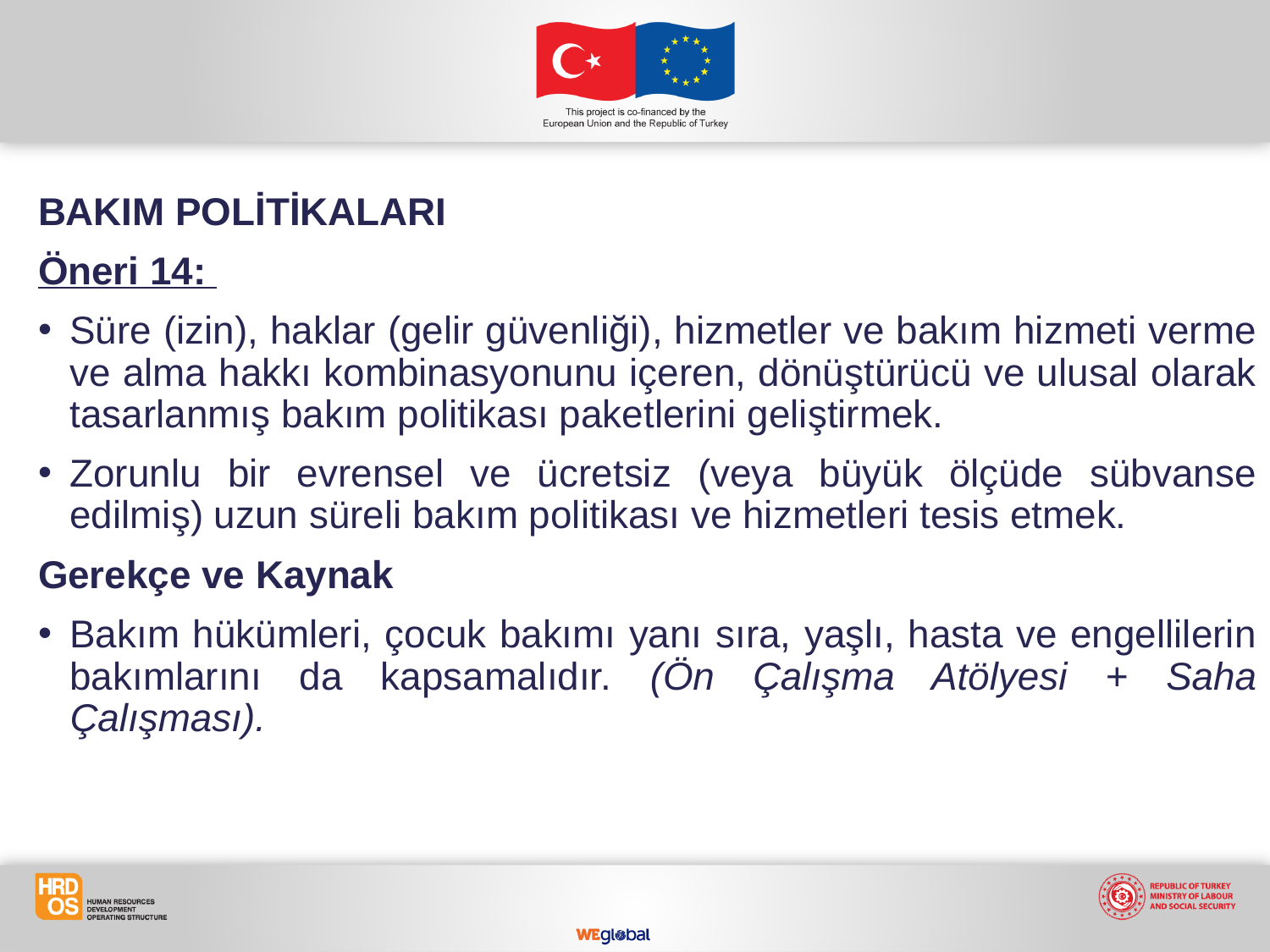

BAKIM POLİTİKALARI
Öneri 14:
Süre (izin), haklar (gelir güvenliği), hizmetler ve bakım hizmeti verme ve alma hakkı kombinasyonunu içeren, dönüştürücü ve ulusal olarak tasarlanmış bakım politikası paketlerini geliştirmek.
Zorunlu bir evrensel ve ücretsiz (veya büyük ölçüde sübvanse edilmiş) uzun süreli bakım politikası ve hizmetleri tesis etmek.
Gerekçe ve Kaynak
Bakım hükümleri, çocuk bakımı yanı sıra, yaşlı, hasta ve engellilerin bakımlarını da kapsamalıdır. (Ön Çalışma Atölyesi + Saha Çalışması).